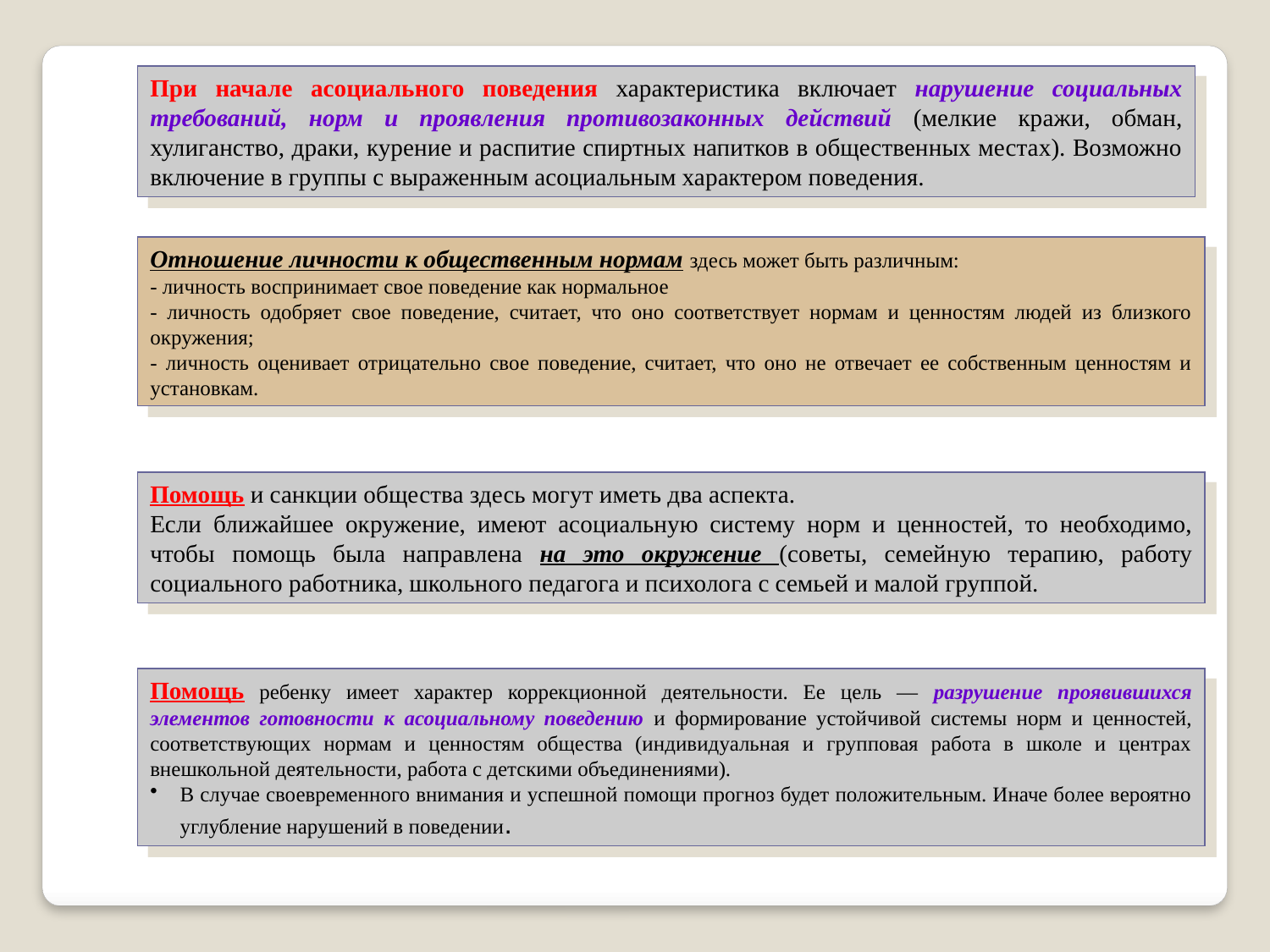

При начале асоциального поведения характеристика включает нарушение социальных требований, норм и проявления противозаконных действий (мелкие кражи, обман, хулиганство, драки, курение и распитие спиртных напитков в общественных местах). Возможно включение в группы с выраженным асоциальным характером поведения.
Отношение личности к общественным нормам здесь может быть различным:
- личность воспринимает свое поведение как нормальное
- личность одобряет свое поведение, считает, что оно соответствует нормам и ценностям людей из близкого окружения;
- личность оценивает отрицательно свое поведение, считает, что оно не отвечает ее собственным ценностям и установкам.
Помощь и санкции общества здесь могут иметь два аспекта.
Если ближайшее окружение, имеют асоциальную систему норм и ценностей, то необходимо, чтобы помощь была направлена на это окружение (советы, семейную терапию, работу социального работника, школьного педагога и психолога с семьей и малой группой.
Помощь ребенку имеет характер коррекционной деятельности. Ее цель — разрушение проявившихся элементов готовности к асоциальному поведению и формирование устойчивой системы норм и ценностей, соответствующих нормам и ценностям общества (индивидуальная и групповая работа в школе и центрах внешкольной деятельности, работа с детскими объединениями).
В случае своевременного внимания и успешной помощи прогноз будет положительным. Иначе более вероятно углубление нарушений в поведении.